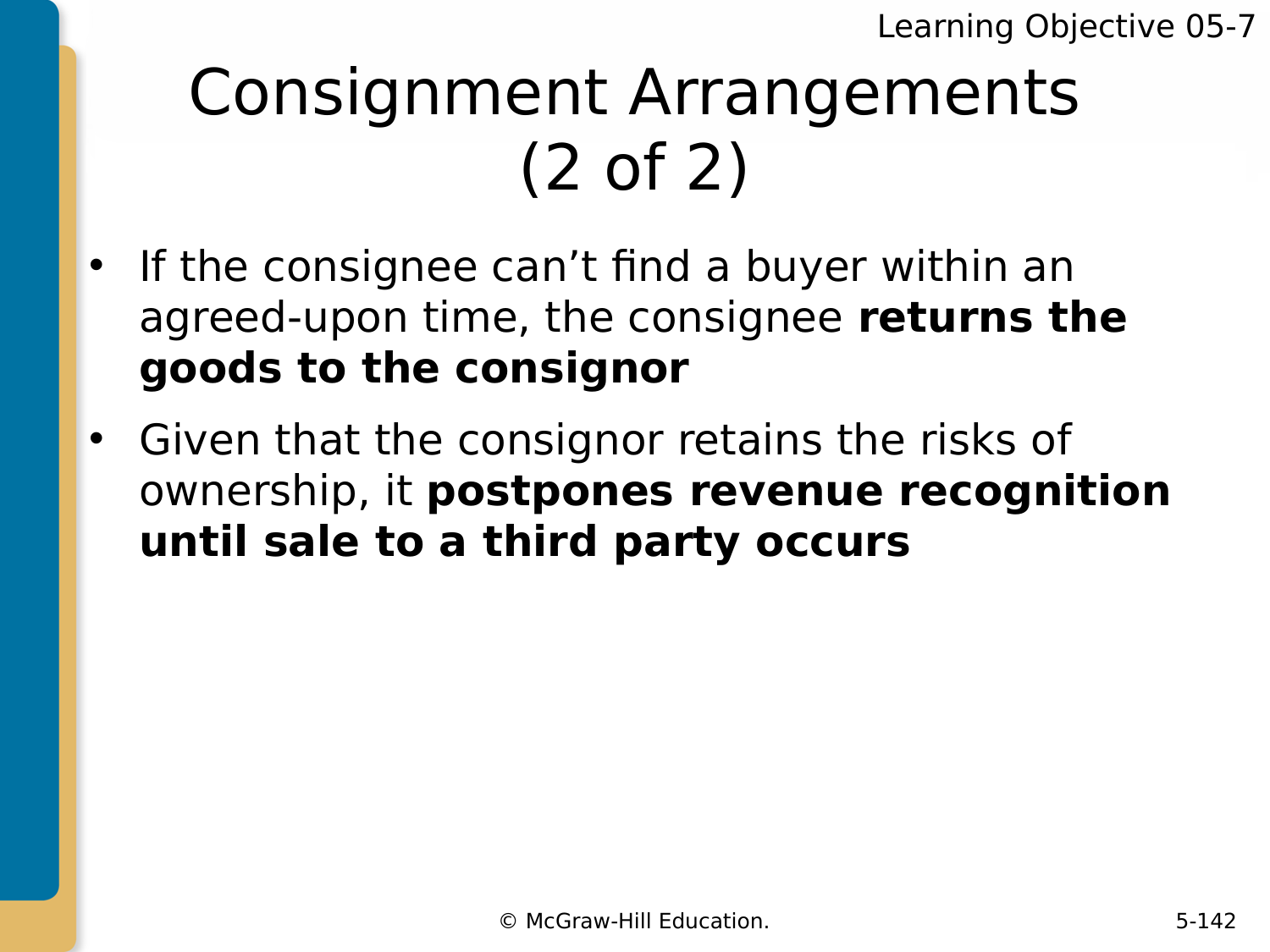

Learning Objective 05-7
# Consignment Arrangements (2 of 2)
If the consignee can’t find a buyer within an agreed-upon time, the consignee returns the goods to the consignor
Given that the consignor retains the risks of ownership, it postpones revenue recognition until sale to a third party occurs